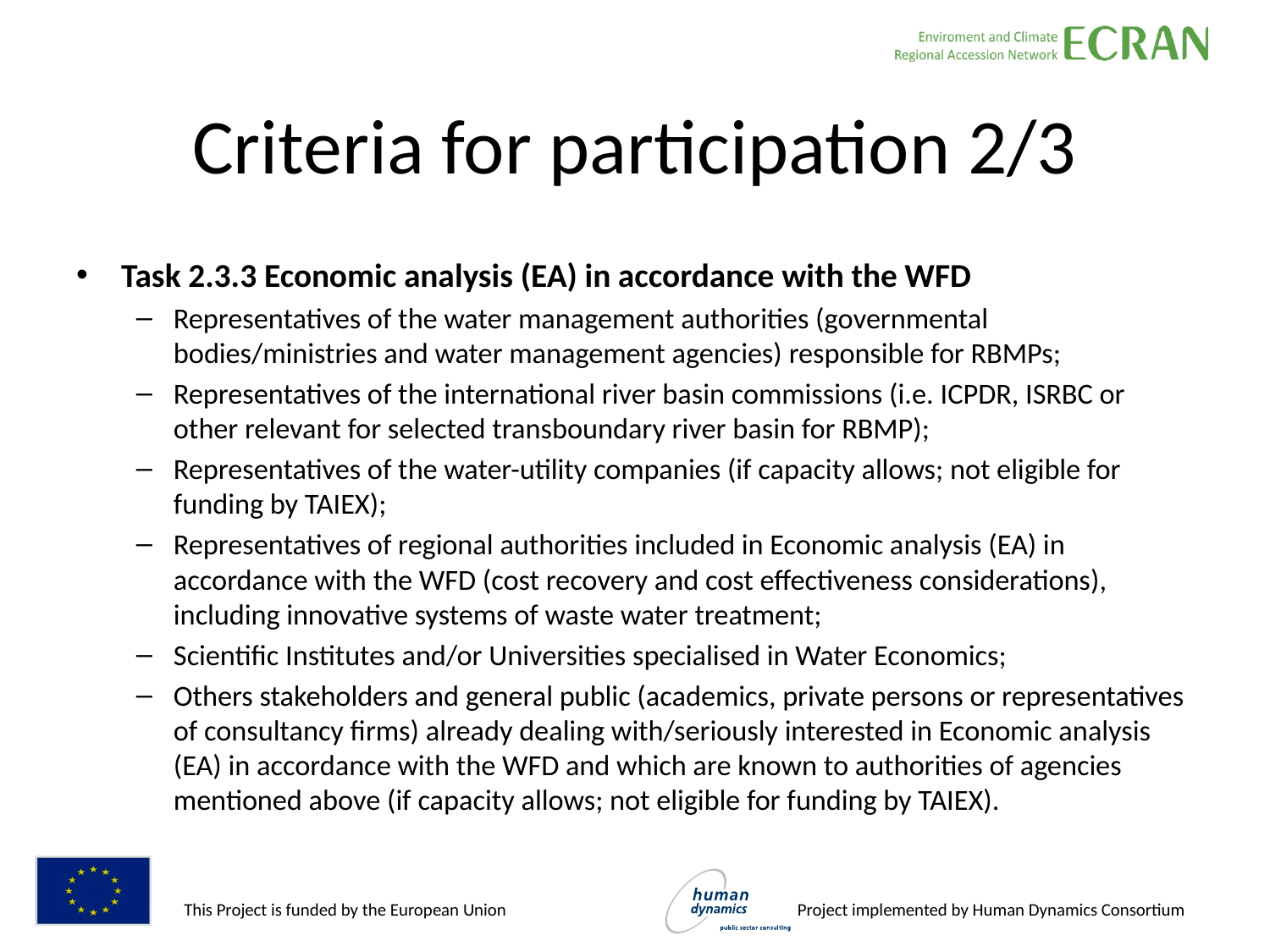

# Criteria for participation 2/3
Task 2.3.3 Economic analysis (EA) in accordance with the WFD
Representatives of the water management authorities (governmental bodies/ministries and water management agencies) responsible for RBMPs;
Representatives of the international river basin commissions (i.e. ICPDR, ISRBC or other relevant for selected transboundary river basin for RBMP);
Representatives of the water-utility companies (if capacity allows; not eligible for funding by TAIEX);
Representatives of regional authorities included in Economic analysis (EA) in accordance with the WFD (cost recovery and cost effectiveness considerations), including innovative systems of waste water treatment;
Scientific Institutes and/or Universities specialised in Water Economics;
Others stakeholders and general public (academics, private persons or representatives of consultancy firms) already dealing with/seriously interested in Economic analysis (EA) in accordance with the WFD and which are known to authorities of agencies mentioned above (if capacity allows; not eligible for funding by TAIEX).